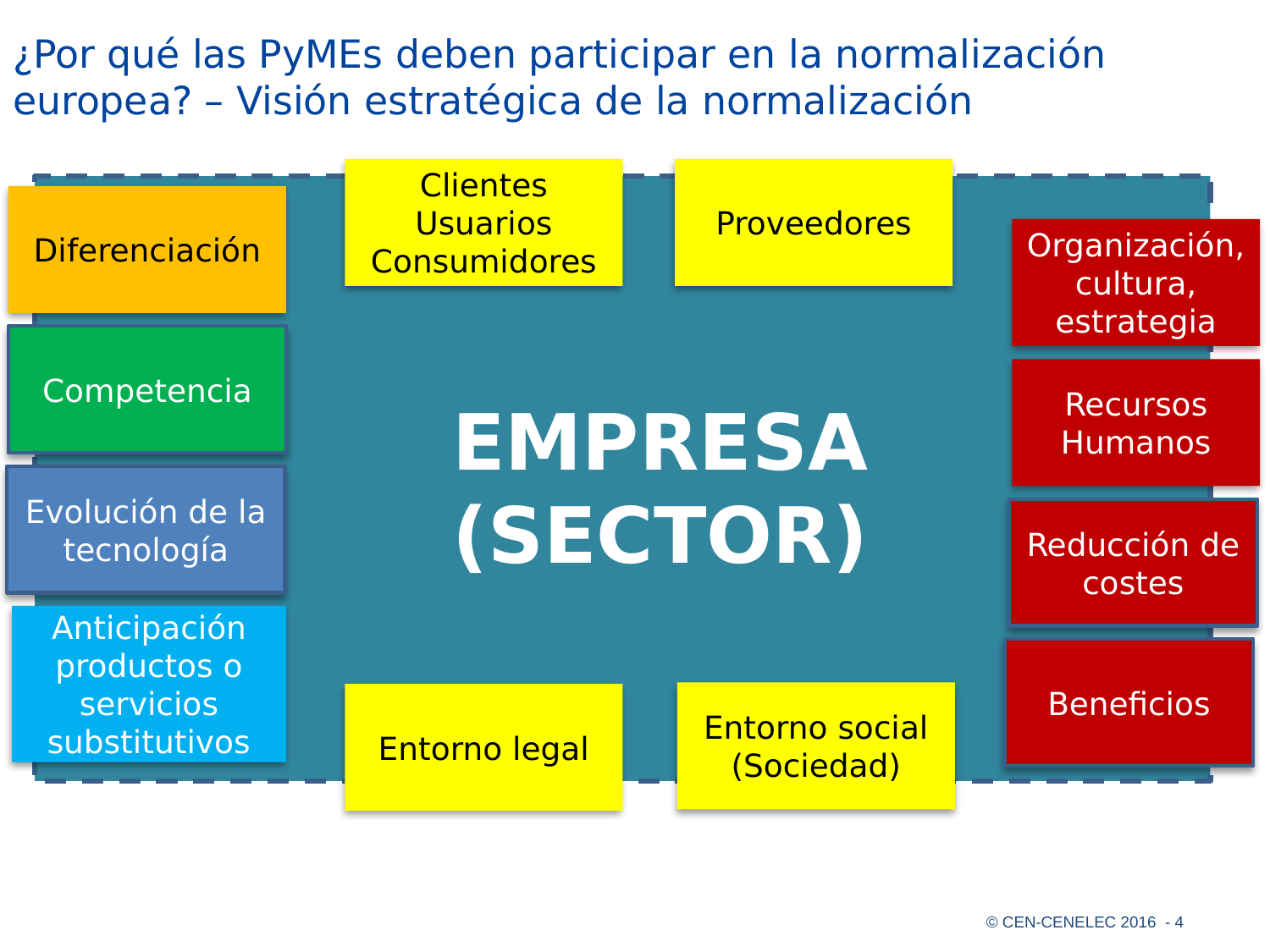

¿Por qué las PyMEs deben participar en la normalización europea? – Visión estratégica de la normalización
Clientes
Usuarios
Consumidores
Proveedores

Diferenciación
Organización, cultura, estrategia
Competencia
Recursos Humanos
EMPRESA
(sector)
Evolución de la tecnología
Reducción de costes
Anticipación productos o servicios substitutivos
Beneficios
Entorno social
(Sociedad)
Entorno legal